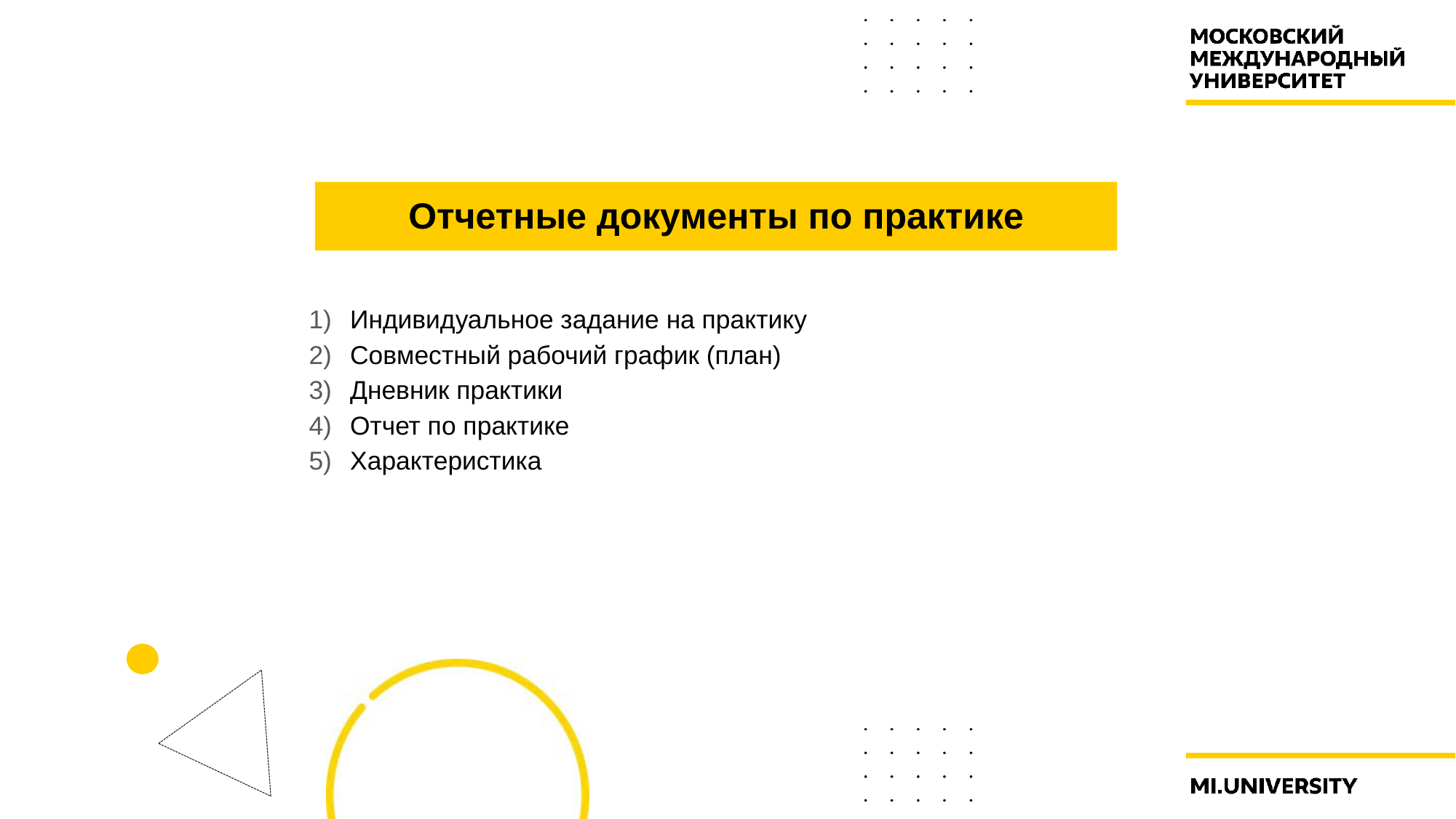

# Отчетные документы по практике
Индивидуальное задание на практику
Совместный рабочий график (план)
Дневник практики
Отчет по практике
Характеристика